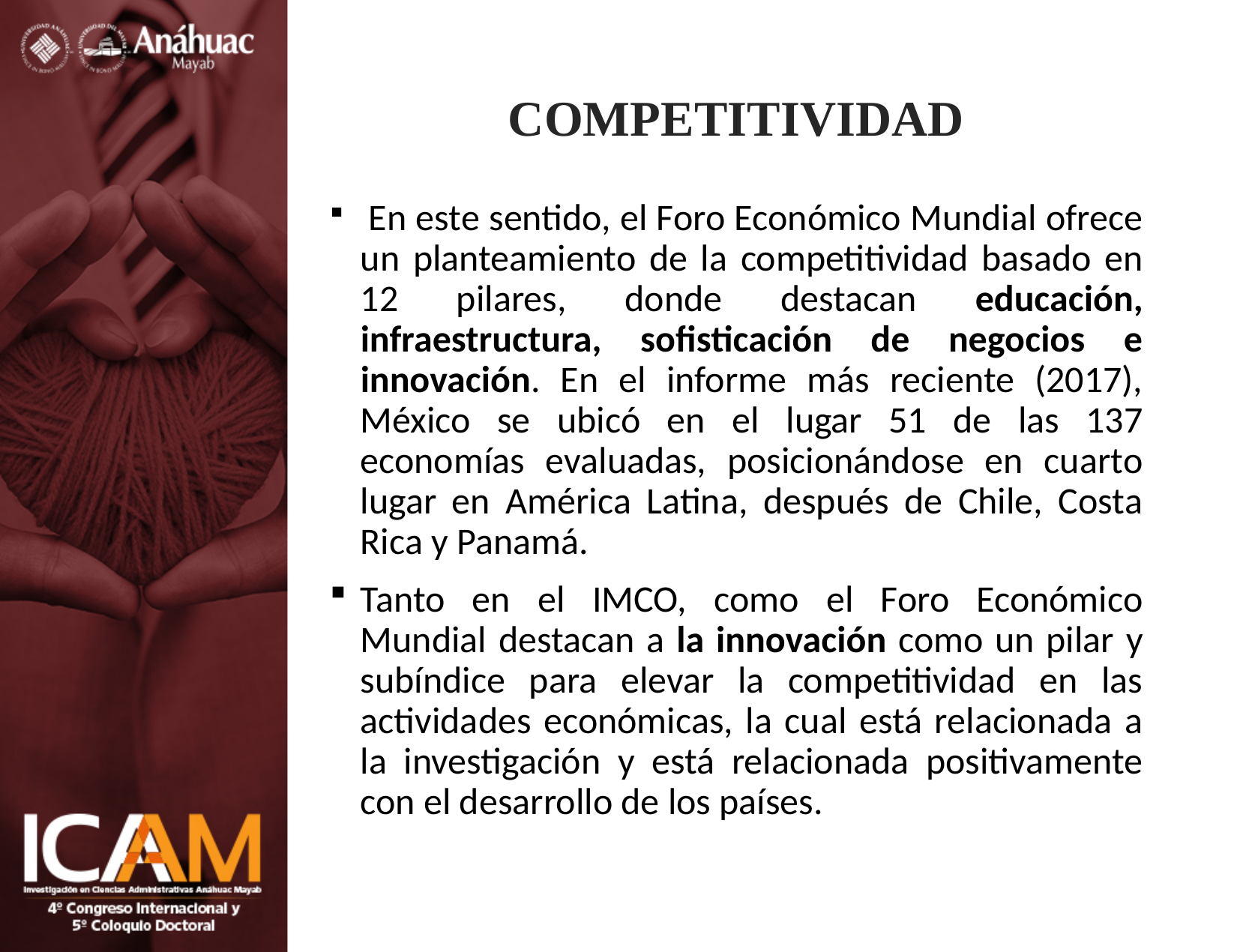

# COMPETITIVIDAD
 En este sentido, el Foro Económico Mundial ofrece un planteamiento de la competitividad basado en 12 pilares, donde destacan educación, infraestructura, sofisticación de negocios e innovación. En el informe más reciente (2017), México se ubicó en el lugar 51 de las 137 economías evaluadas, posicionándose en cuarto lugar en América Latina, después de Chile, Costa Rica y Panamá.
Tanto en el IMCO, como el Foro Económico Mundial destacan a la innovación como un pilar y subíndice para elevar la competitividad en las actividades económicas, la cual está relacionada a la investigación y está relacionada positivamente con el desarrollo de los países.